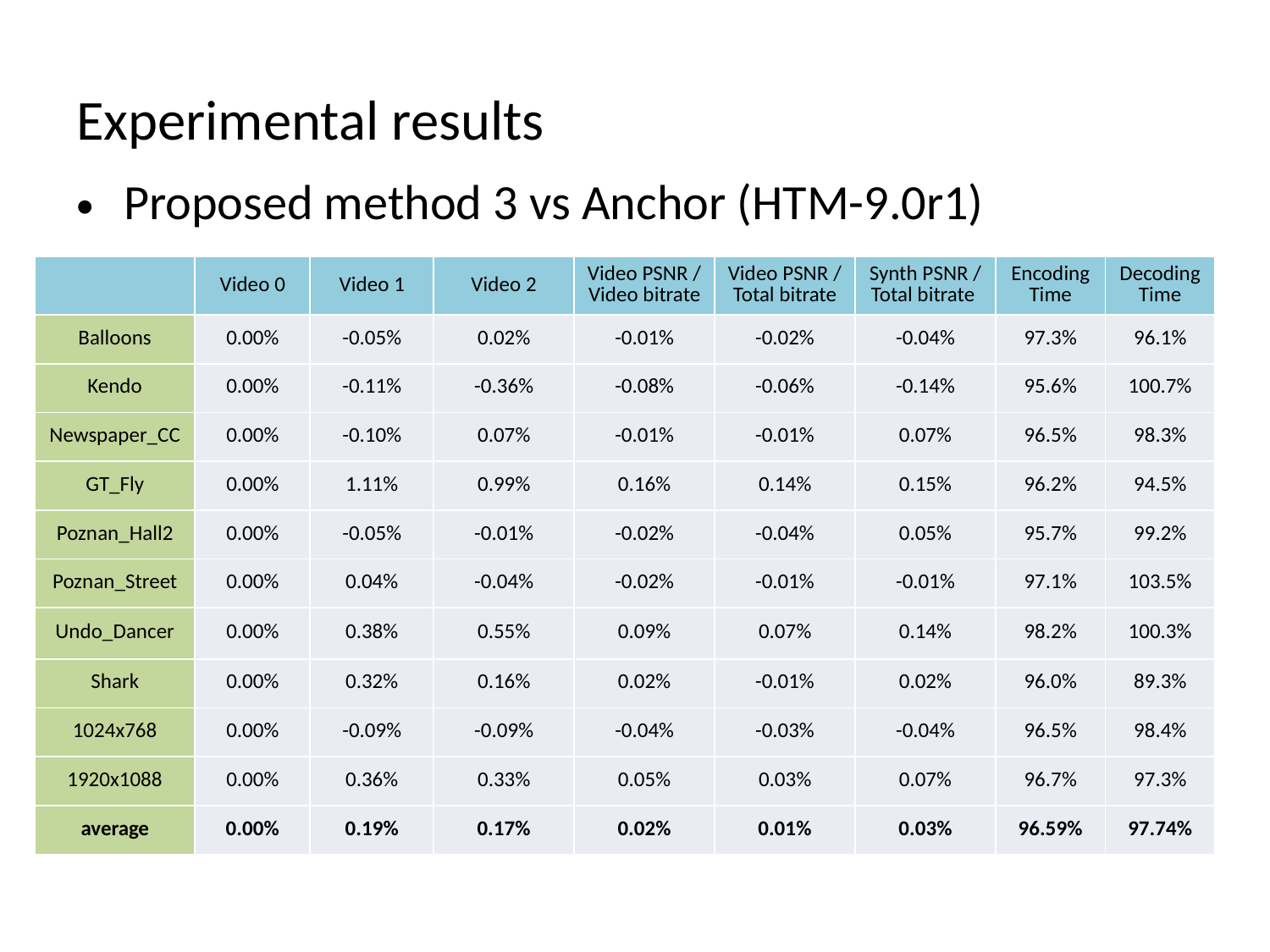

# Experimental results
Proposed method 3 vs Anchor (HTM-9.0r1)
|  | Video 0 | Video 1 | Video 2 | Video PSNR / Video bitrate | Video PSNR / Total bitrate | Synth PSNR / Total bitrate | Encoding Time | Decoding Time |
| --- | --- | --- | --- | --- | --- | --- | --- | --- |
| Balloons | 0.00% | -0.05% | 0.02% | -0.01% | -0.02% | -0.04% | 97.3% | 96.1% |
| Kendo | 0.00% | -0.11% | -0.36% | -0.08% | -0.06% | -0.14% | 95.6% | 100.7% |
| Newspaper\_CC | 0.00% | -0.10% | 0.07% | -0.01% | -0.01% | 0.07% | 96.5% | 98.3% |
| GT\_Fly | 0.00% | 1.11% | 0.99% | 0.16% | 0.14% | 0.15% | 96.2% | 94.5% |
| Poznan\_Hall2 | 0.00% | -0.05% | -0.01% | -0.02% | -0.04% | 0.05% | 95.7% | 99.2% |
| Poznan\_Street | 0.00% | 0.04% | -0.04% | -0.02% | -0.01% | -0.01% | 97.1% | 103.5% |
| Undo\_Dancer | 0.00% | 0.38% | 0.55% | 0.09% | 0.07% | 0.14% | 98.2% | 100.3% |
| Shark | 0.00% | 0.32% | 0.16% | 0.02% | -0.01% | 0.02% | 96.0% | 89.3% |
| 1024x768 | 0.00% | -0.09% | -0.09% | -0.04% | -0.03% | -0.04% | 96.5% | 98.4% |
| 1920x1088 | 0.00% | 0.36% | 0.33% | 0.05% | 0.03% | 0.07% | 96.7% | 97.3% |
| average | 0.00% | 0.19% | 0.17% | 0.02% | 0.01% | 0.03% | 96.59% | 97.74% |